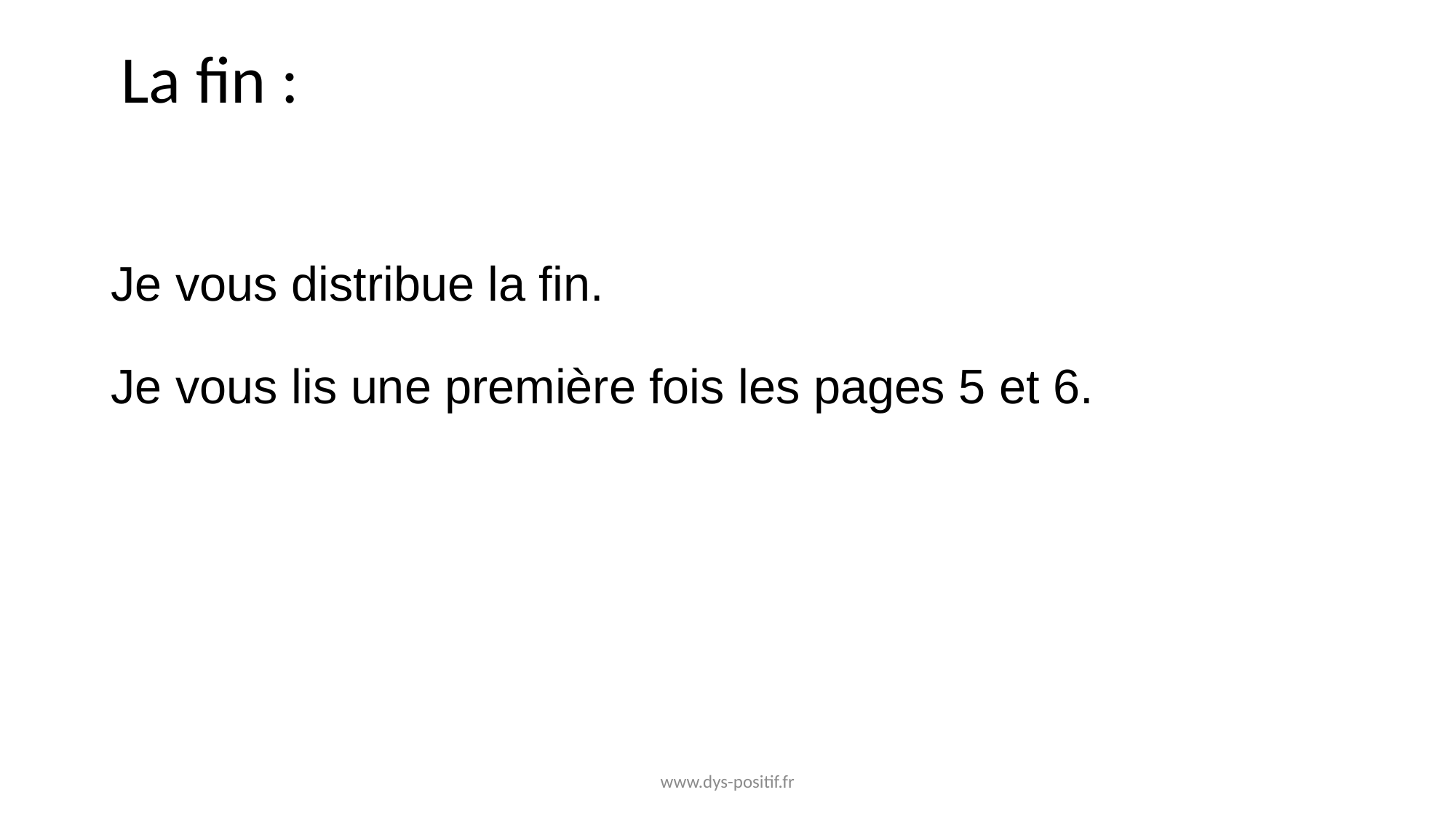

# La fin :
Je vous distribue la fin.
Je vous lis une première fois les pages 5 et 6.

www.dys-positif.fr